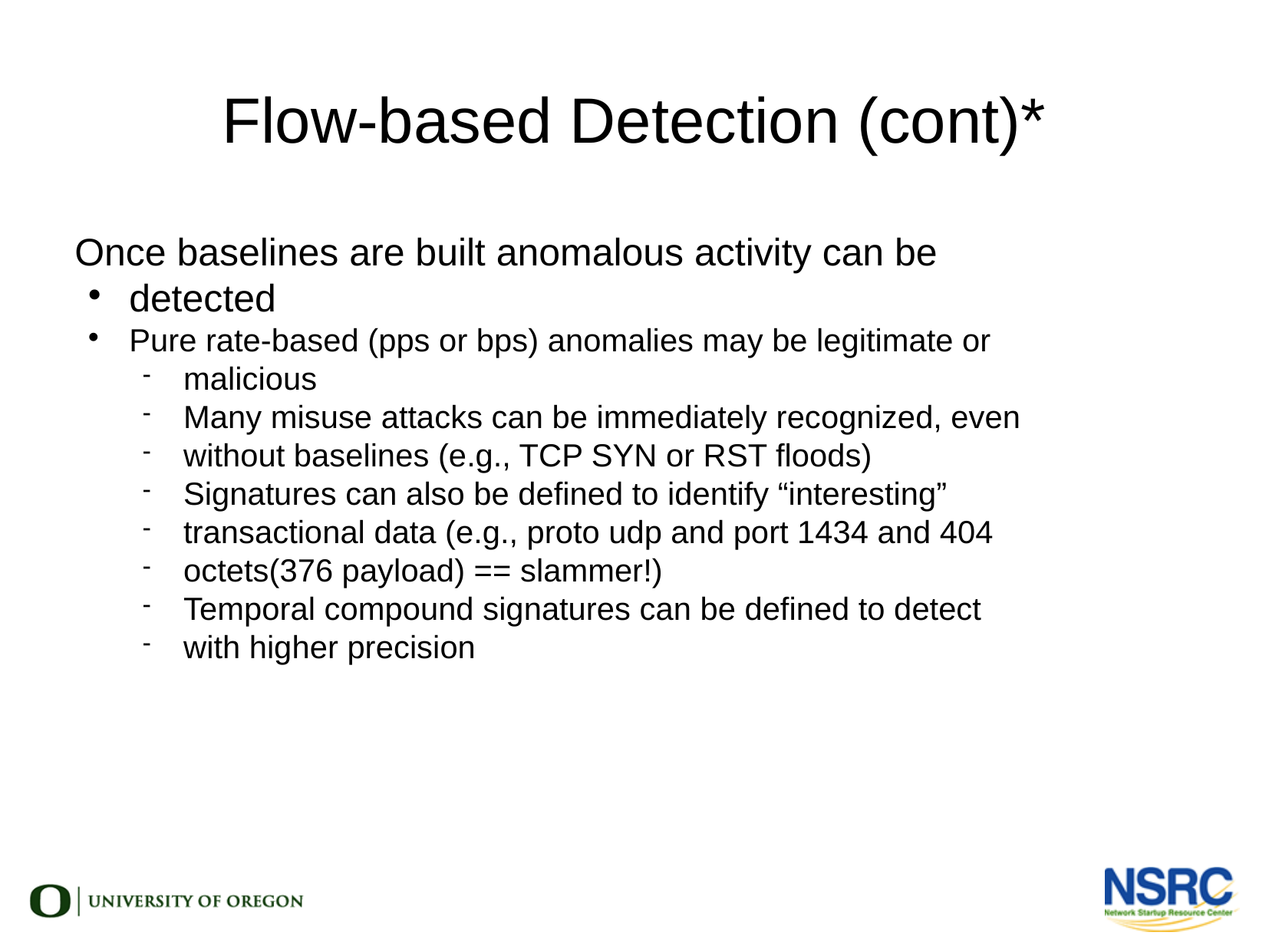

Flow-based Detection (cont)*
Once baselines are built anomalous activity can be
detected
Pure rate-based (pps or bps) anomalies may be legitimate or
malicious
Many misuse attacks can be immediately recognized, even
without baselines (e.g., TCP SYN or RST floods)
Signatures can also be defined to identify “interesting”
transactional data (e.g., proto udp and port 1434 and 404
octets(376 payload) == slammer!)
Temporal compound signatures can be defined to detect
with higher precision